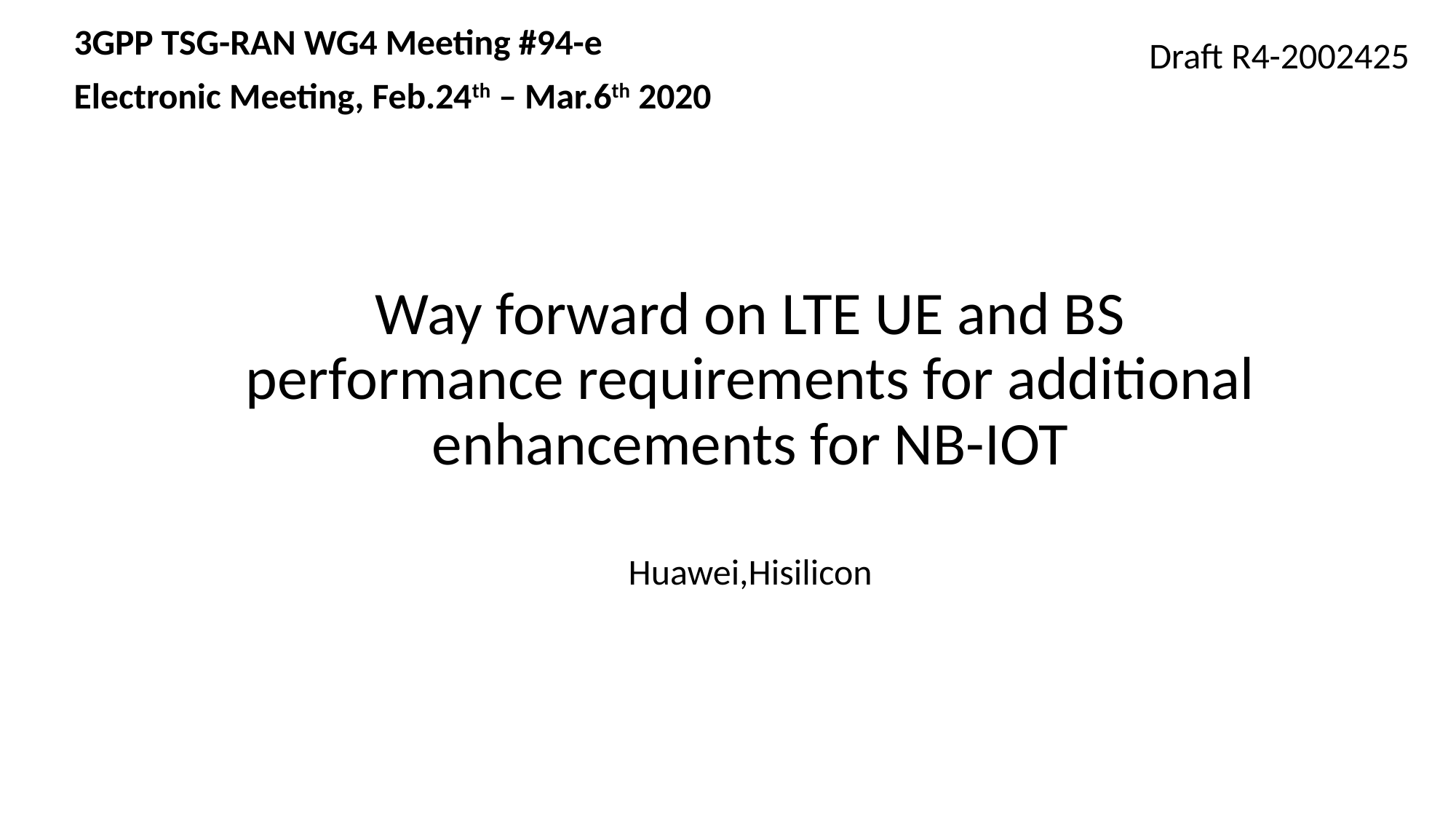

3GPP TSG-RAN WG4 Meeting #94-e
Electronic Meeting, Feb.24th – Mar.6th 2020

Draft R4-2002425
# Way forward on LTE UE and BS performance requirements for additional enhancements for NB-IOT
Huawei,Hisilicon